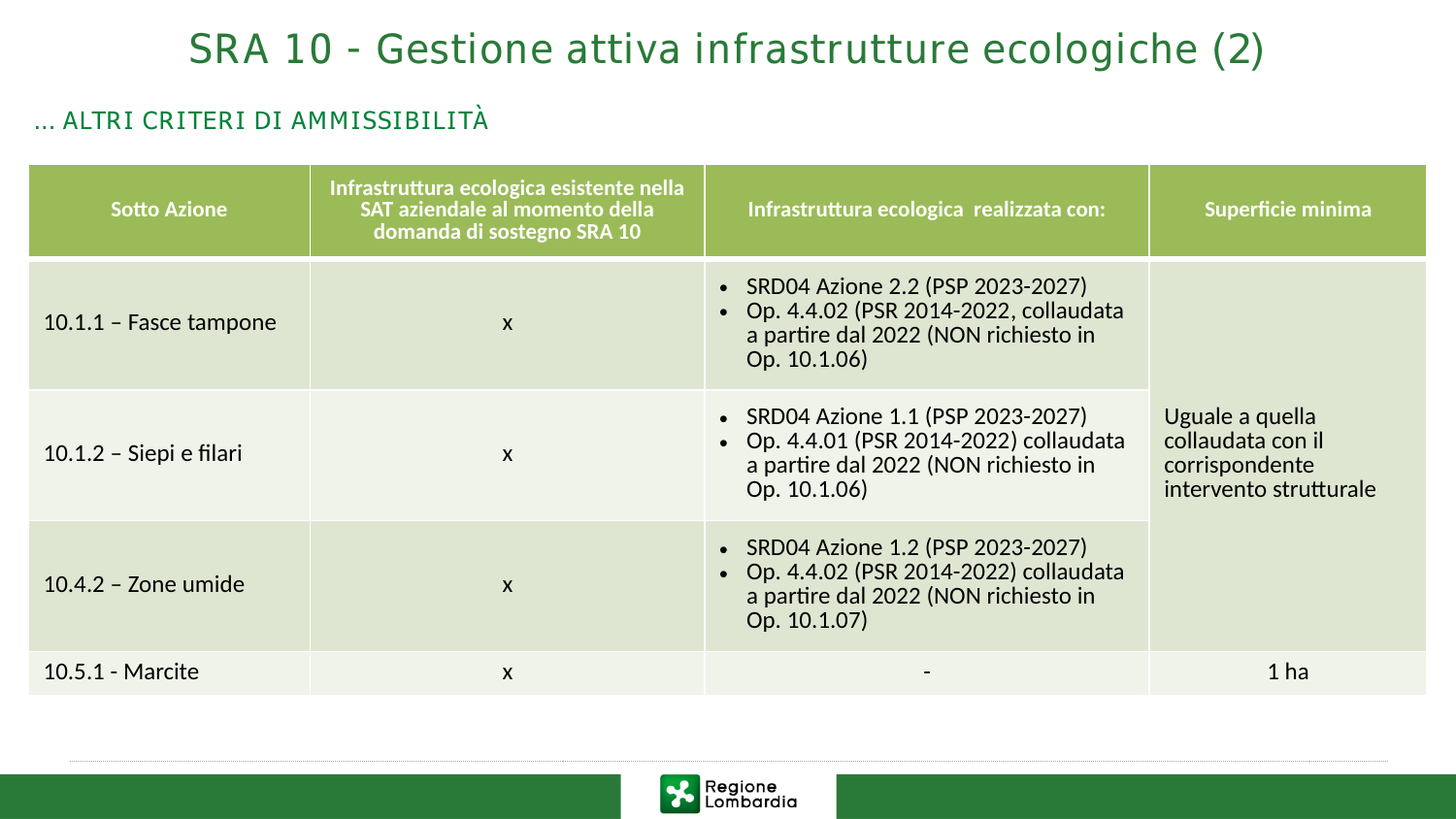

# SRA 10 - Gestione attiva infrastrutture ecologiche (2)

... ALTRI CRITERI DI AMMISSIBILITÀ
| Sotto Azione | Infrastruttura ecologica esistente nella SAT aziendale al momento della domanda di sostegno SRA 10 | Infrastruttura ecologica realizzata con: | Superficie minima |
| --- | --- | --- | --- |
| 10.1.1 – Fasce tampone | x | SRD04 Azione 2.2 (PSP 2023-2027) Op. 4.4.02 (PSR 2014-2022, collaudata a partire dal 2022 (NON richiesto in Op. 10.1.06) | Uguale a quella collaudata con il corrispondente intervento strutturale |
| 10.1.2 – Siepi e filari | x | SRD04 Azione 1.1 (PSP 2023-2027) Op. 4.4.01 (PSR 2014-2022) collaudata a partire dal 2022 (NON richiesto in Op. 10.1.06) |  |
| 10.4.2 – Zone umide | x | SRD04 Azione 1.2 (PSP 2023-2027) Op. 4.4.02 (PSR 2014-2022) collaudata a partire dal 2022 (NON richiesto in Op. 10.1.07) |  |
| 10.5.1 - Marcite | x | - | 1 ha |